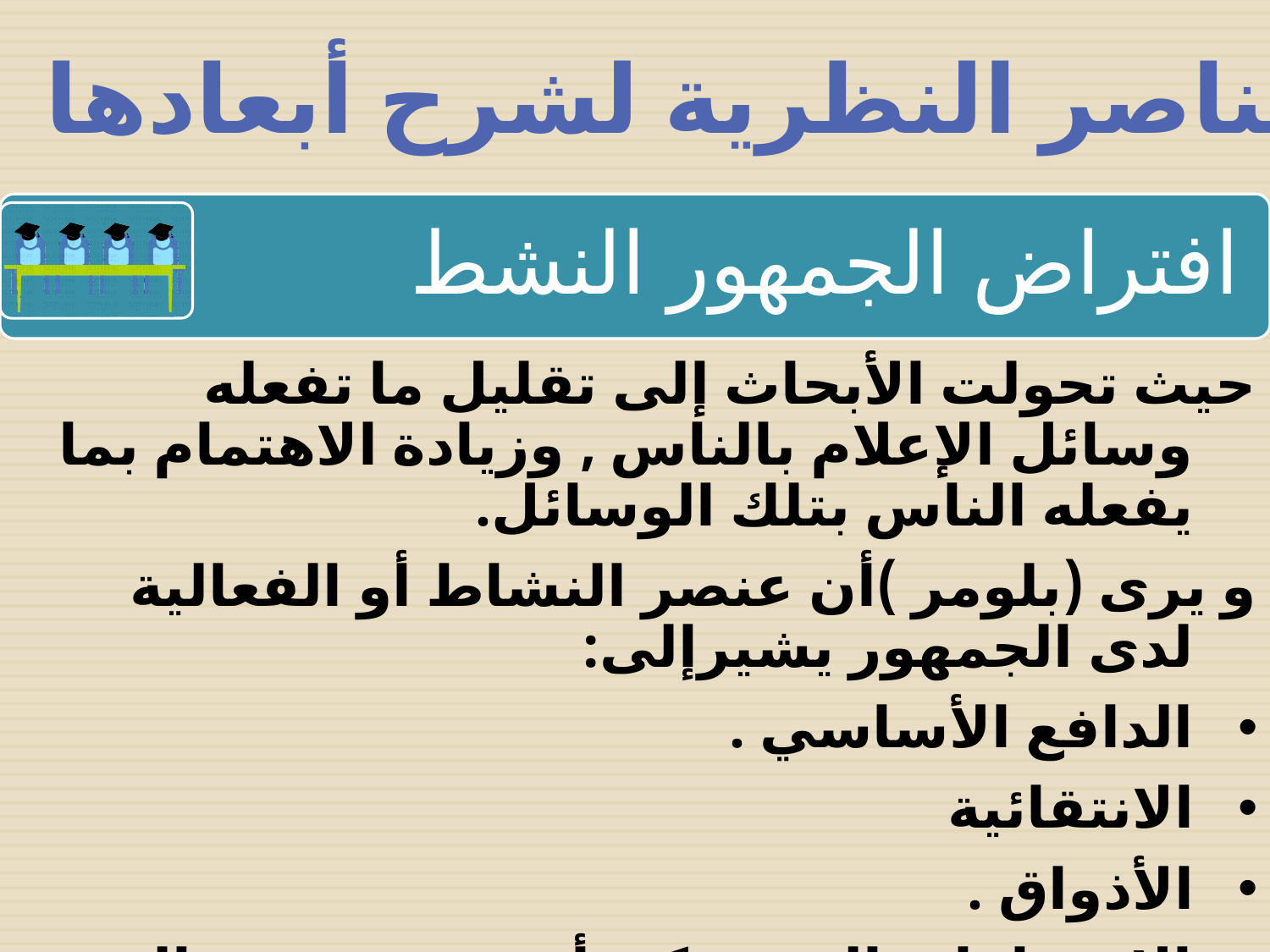

عناصر النظرية لشرح أبعادها
افتراض الجمهور النشط
حيث تحولت الأبحاث إلى تقليل ما تفعله وسائل الإعلام بالناس , وزيادة الاهتمام بما يفعله الناس بتلك الوسائل.
و يرى (بلومر )أن عنصر النشاط أو الفعالية لدى الجمهور يشيرإلى:
الدافع الأساسي .
الانتقائية
الأذواق .
الاهتمامات التي يمكن أن تحدث في حالة التعرض لوسائل الإعلام.